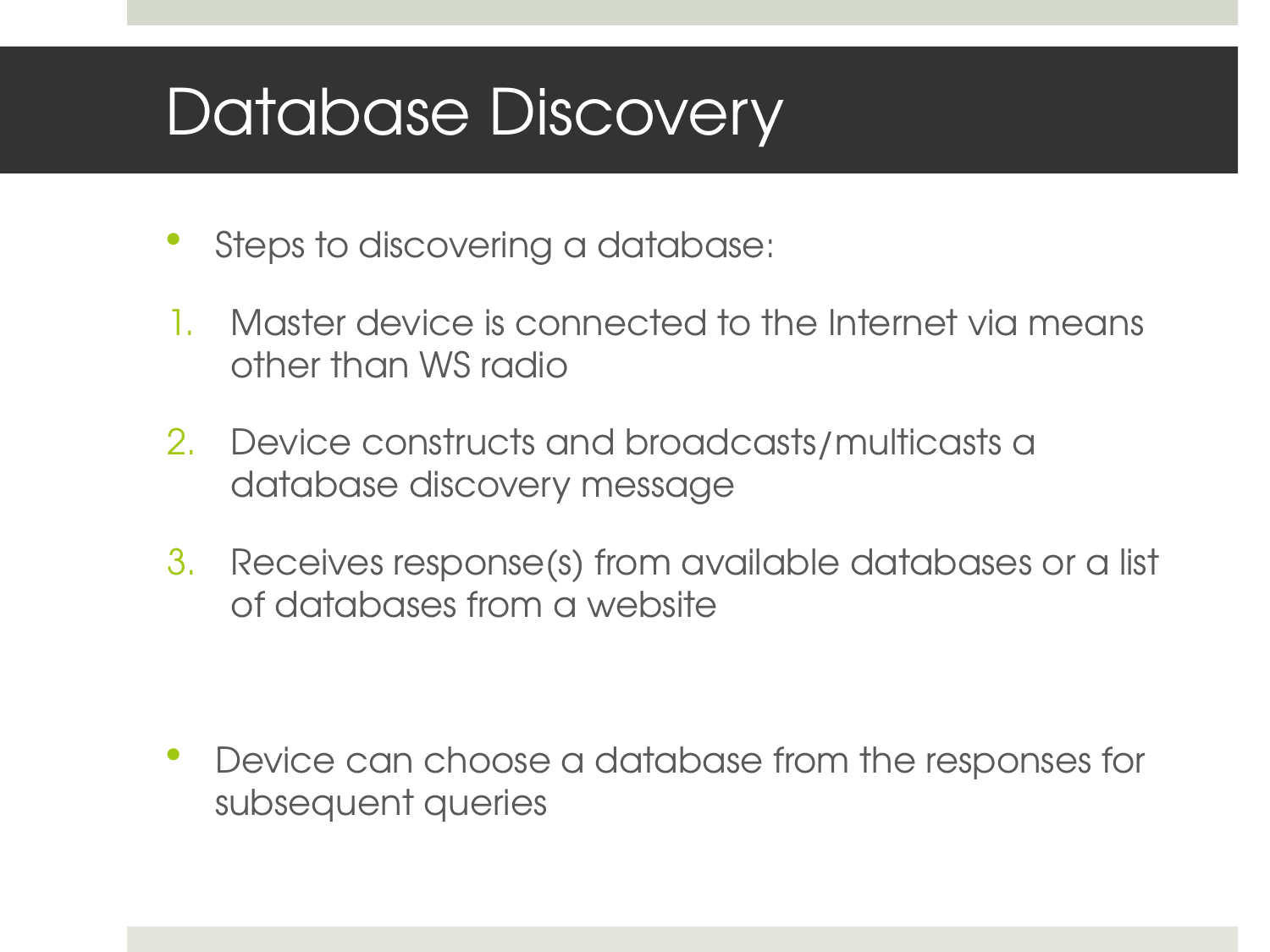

# Database Discovery
Steps to discovering a database:
Master device is connected to the Internet via means other than WS radio
Device constructs and broadcasts/multicasts a database discovery message
Receives response(s) from available databases or a list of databases from a website

Device can choose a database from the responses for subsequent queries